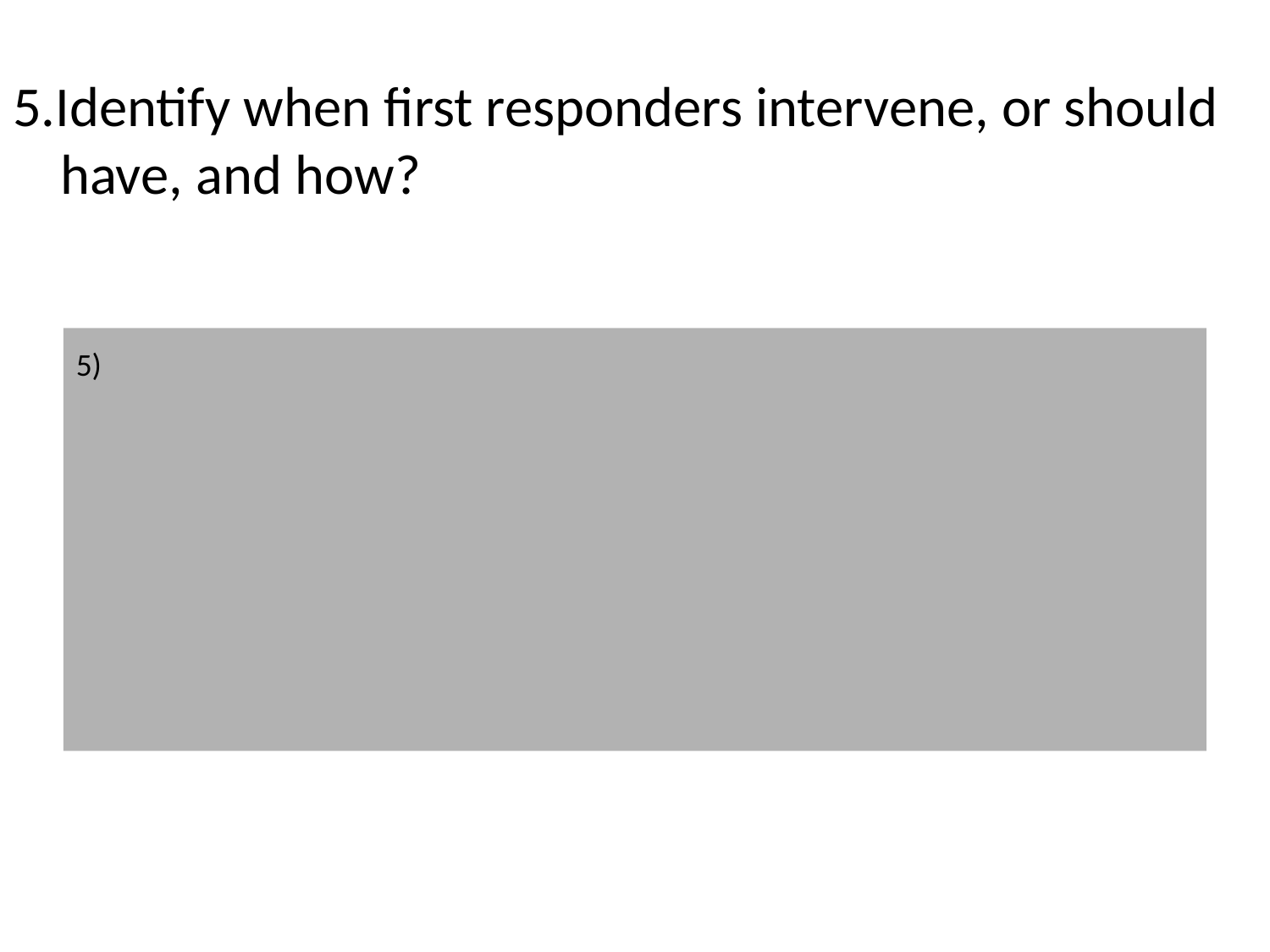

5.Identify when first responders intervene, or should have, and how?

5)